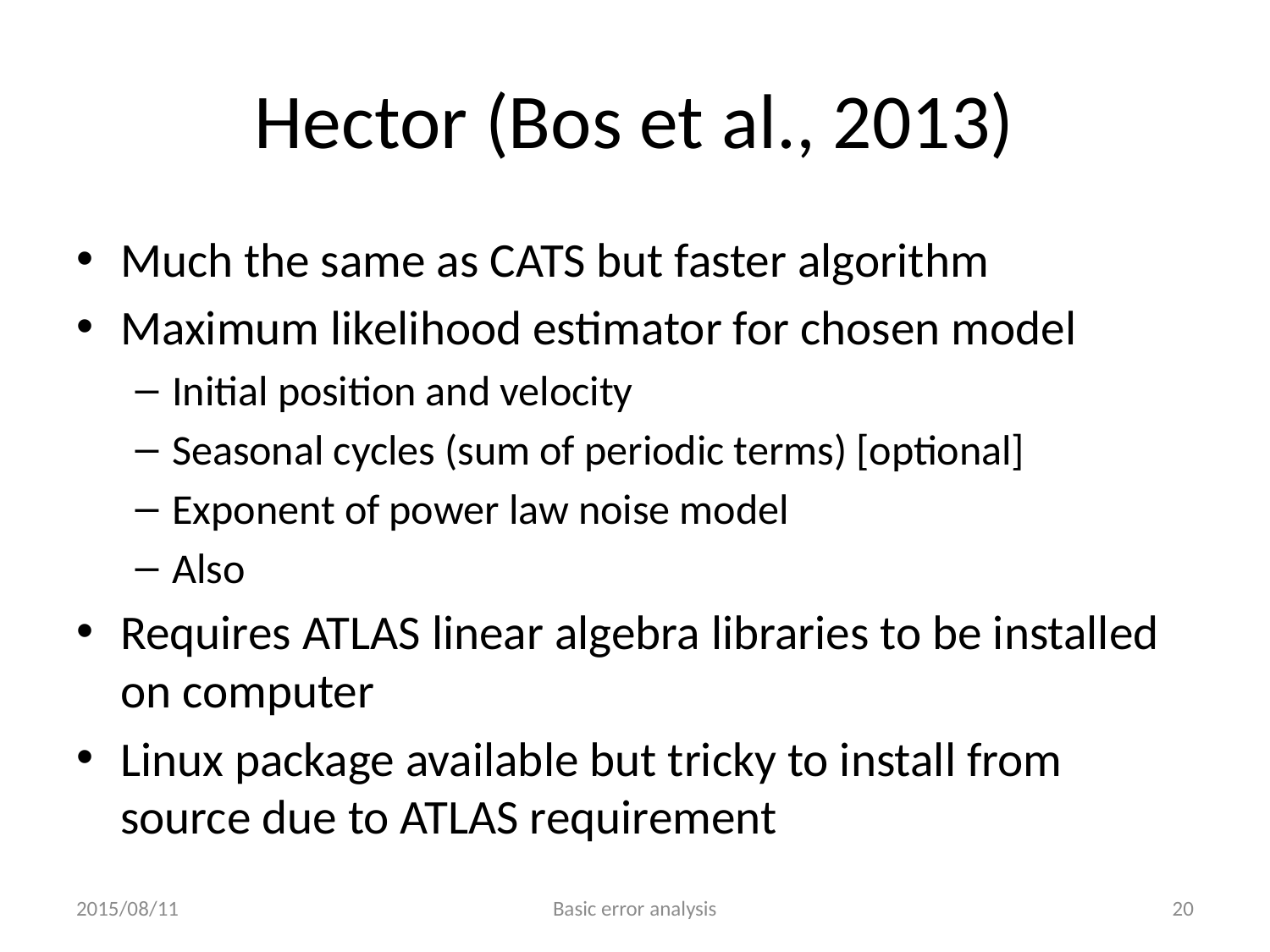

# Hector (Bos et al., 2013)
Much the same as CATS but faster algorithm
Maximum likelihood estimator for chosen model
Initial position and velocity
Seasonal cycles (sum of periodic terms) [optional]
Exponent of power law noise model
Also
Requires ATLAS linear algebra libraries to be installed on computer
Linux package available but tricky to install from source due to ATLAS requirement
2015/08/11
Basic error analysis
20